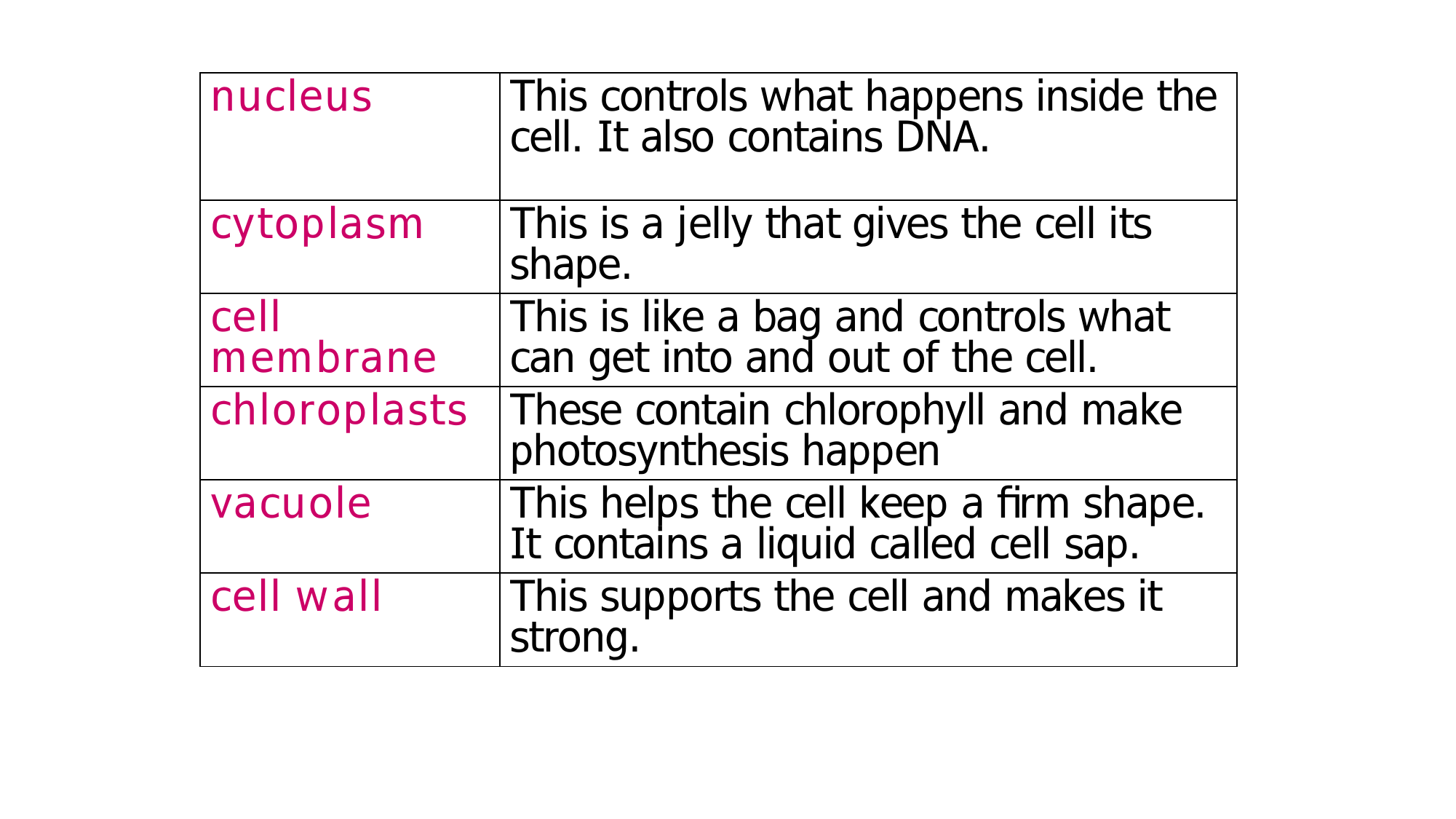

| nucleus | This controls what happens inside the cell. It also contains DNA. |
| --- | --- |
| cytoplasm | This is a jelly that gives the cell its shape. |
| cell membrane | This is like a bag and controls what can get into and out of the cell. |
| chloroplasts | These contain chlorophyll and make photosynthesis happen |
| vacuole | This helps the cell keep a firm shape. It contains a liquid called cell sap. |
| cell wall | This supports the cell and makes it strong. |